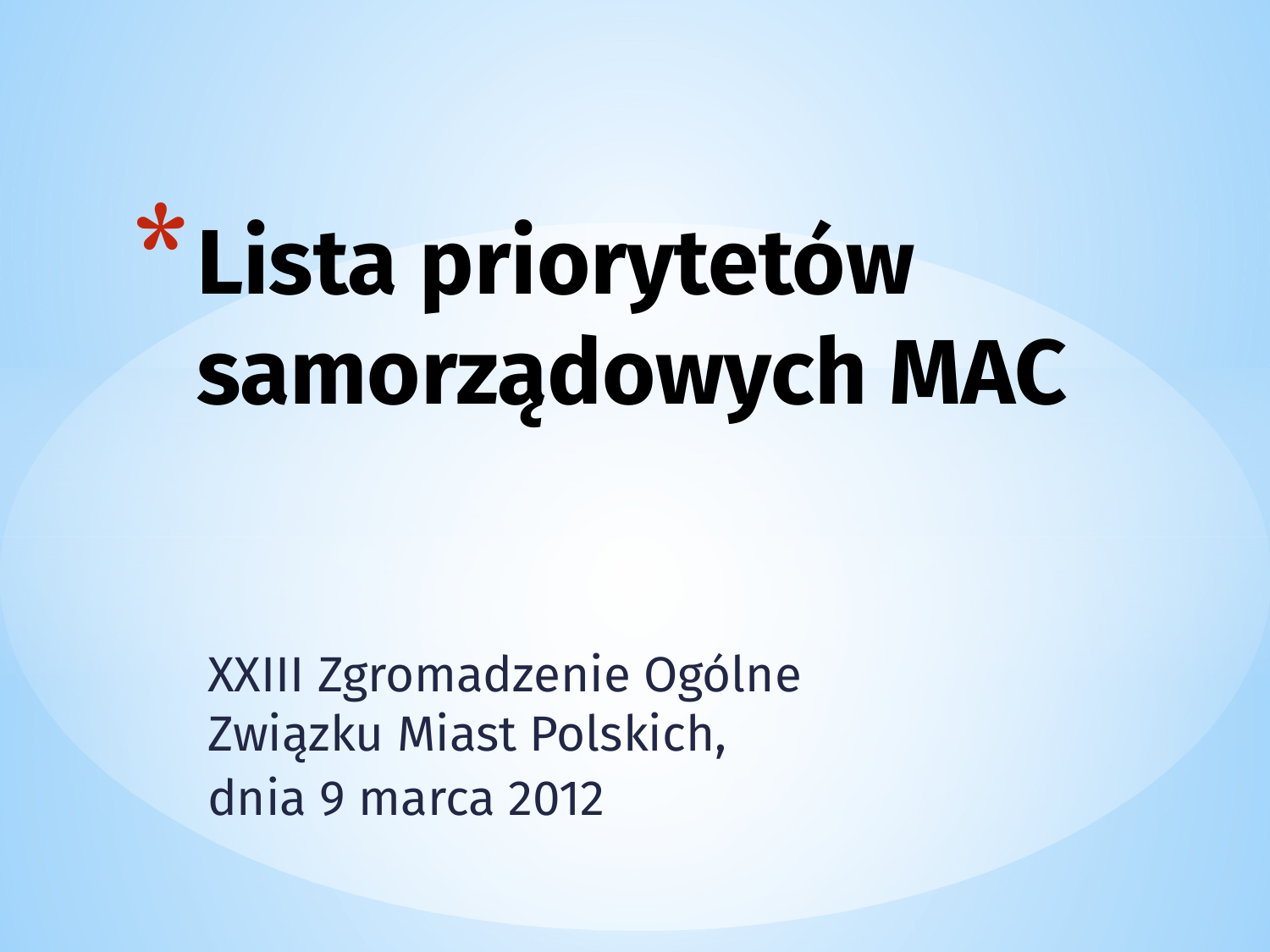

# Lista priorytetów samorządowych MAC
XXIII Zgromadzenie Ogólne Związku Miast Polskich,
dnia 9 marca 2012